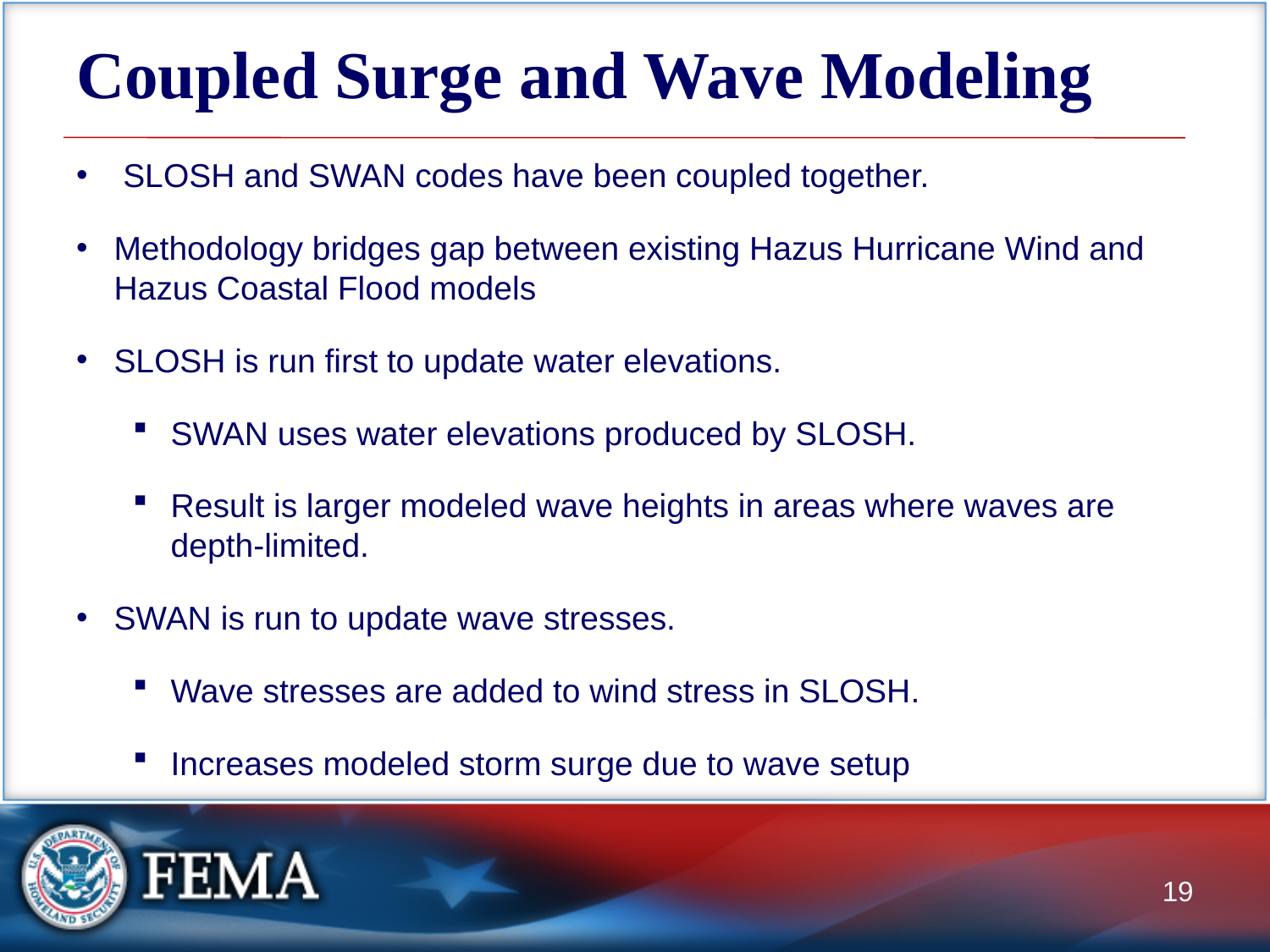

# Coupled Surge and Wave Modeling
 SLOSH and SWAN codes have been coupled together.
Methodology bridges gap between existing Hazus Hurricane Wind and Hazus Coastal Flood models
SLOSH is run first to update water elevations.
SWAN uses water elevations produced by SLOSH.
Result is larger modeled wave heights in areas where waves are depth-limited.
SWAN is run to update wave stresses.
Wave stresses are added to wind stress in SLOSH.
Increases modeled storm surge due to wave setup
19